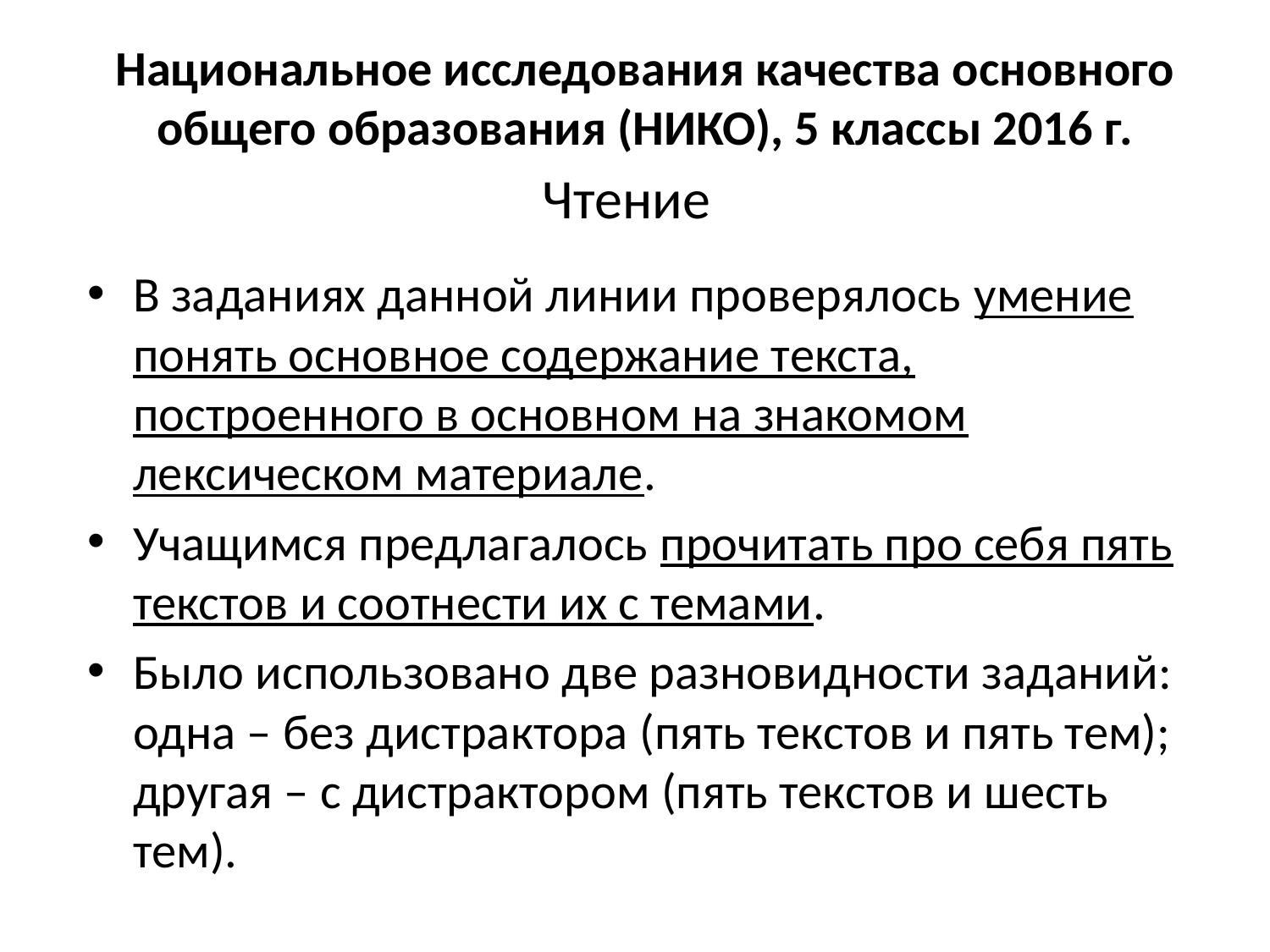

Национальное исследования качества основного общего образования (НИКО), 5 классы 2016 г.
# Чтение
В заданиях данной линии проверялось умение понять основное содержание текста, построенного в основном на знакомом лексическом материале.
Учащимся предлагалось прочитать про себя пять текстов и соотнести их с темами.
Было использовано две разновидности заданий: одна – без дистрактора (пять текстов и пять тем); другая – с дистрактором (пять текстов и шесть тем).